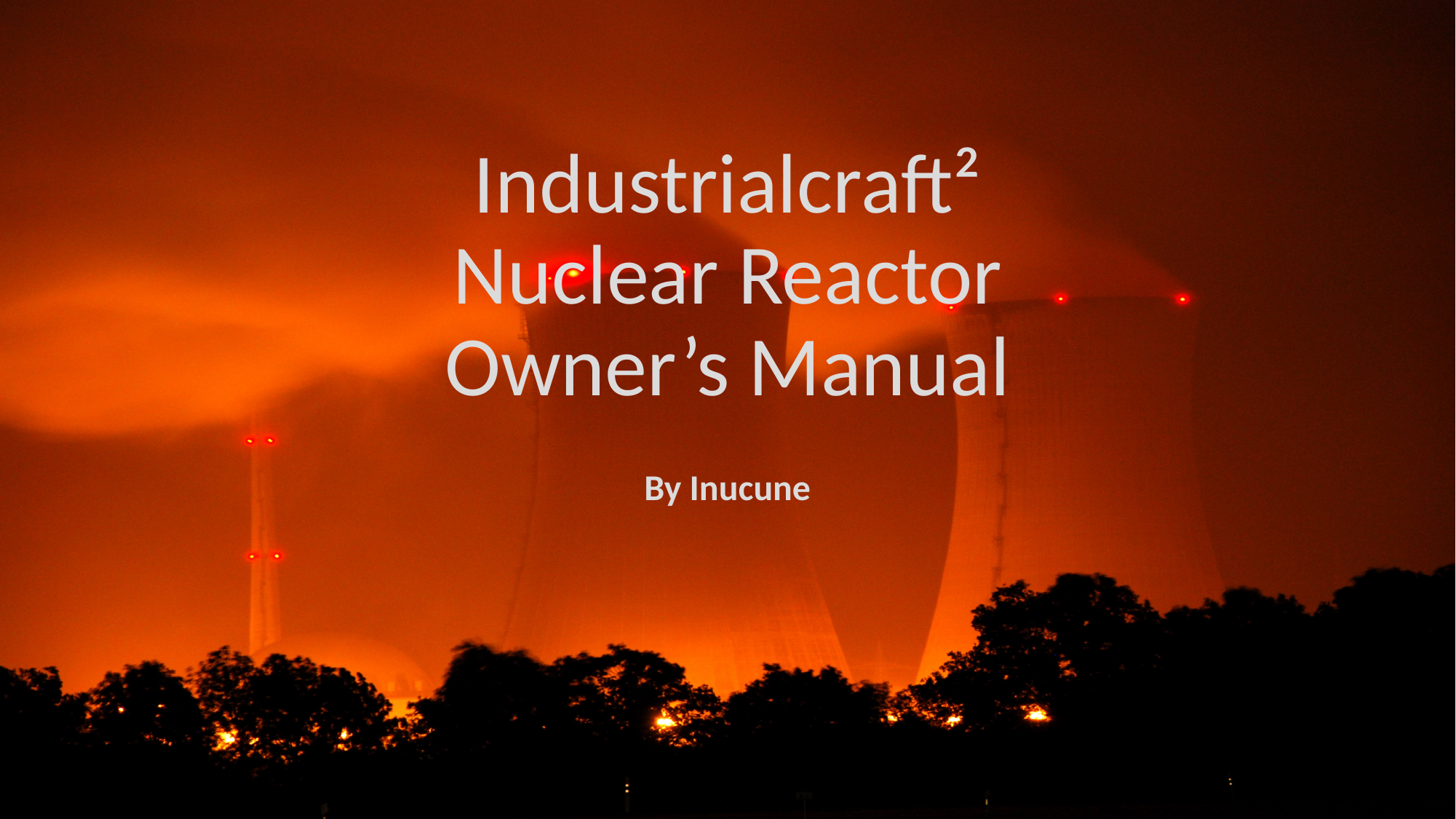

# Industrialcraft² Nuclear Reactor Owner’s Manual
By Inucune